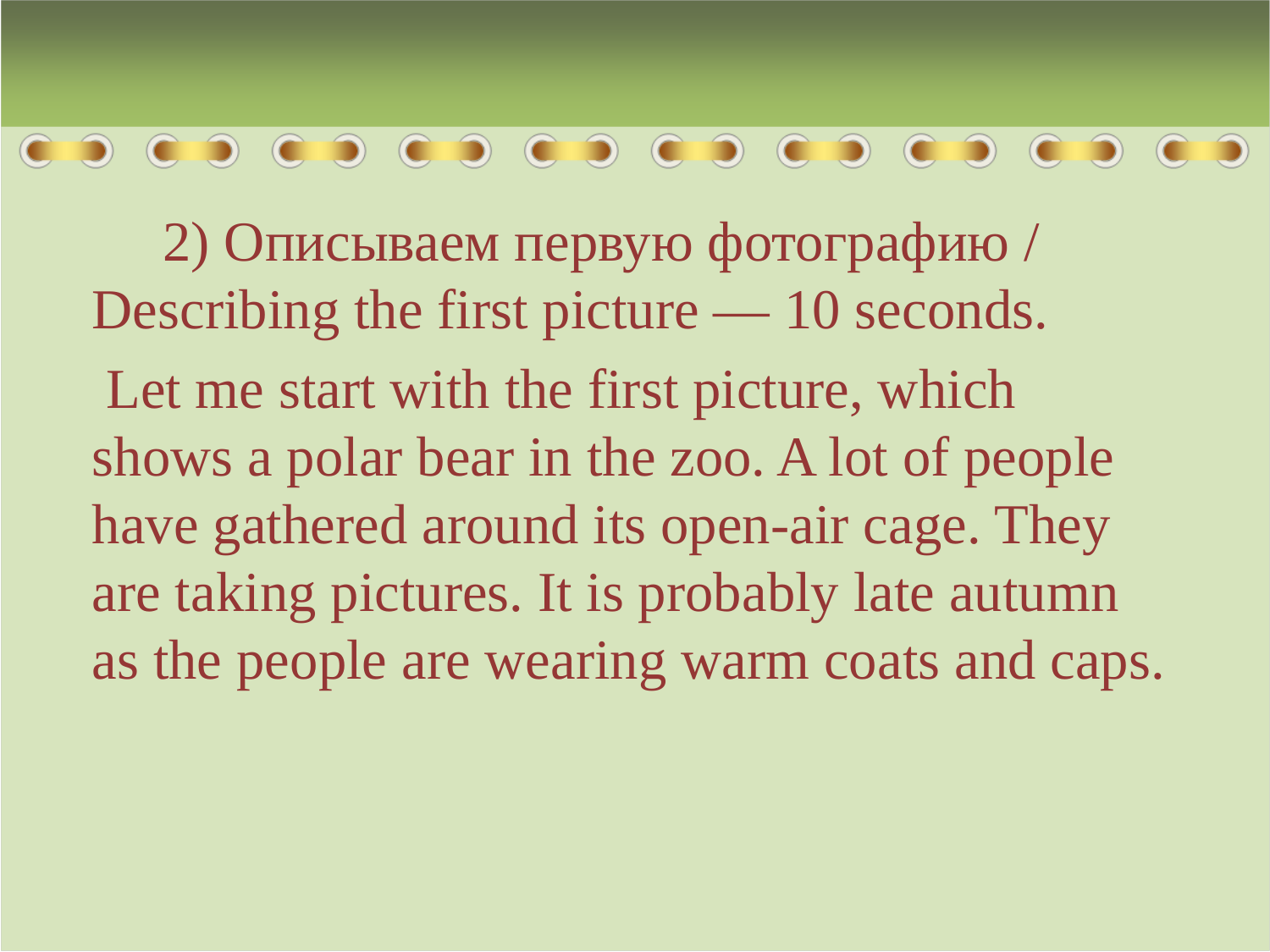

2) Описываем первую фотографию / Describing the first picture — 10 seconds.
 Let me start with the first picture, which shows a polar bear in the zoo. A lot of people have gathered around its open-air cage. They are taking pictures. It is probably late autumn as the people are wearing warm coats and caps.